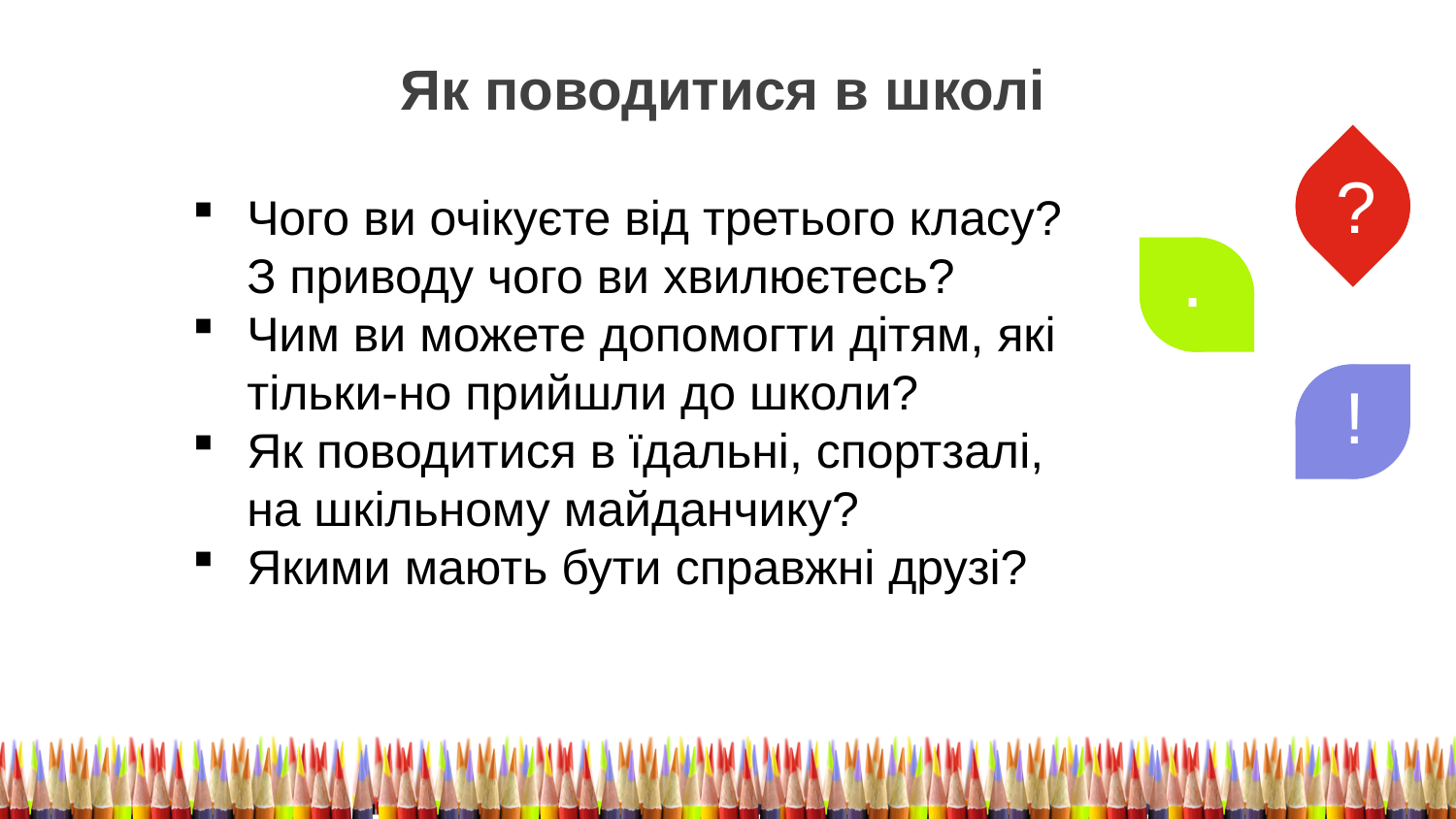

Як поводитися в школі

?
Чого ви очікуєте від третього класу? З приводу чого ви хвилюєтесь?
Чим ви можете допомогти дітям, які тільки-но прийшли до школи?
Як поводитися в їдальні, спортзалі, на шкільному майданчику?
Якими мають бути справжні друзі?

.

!